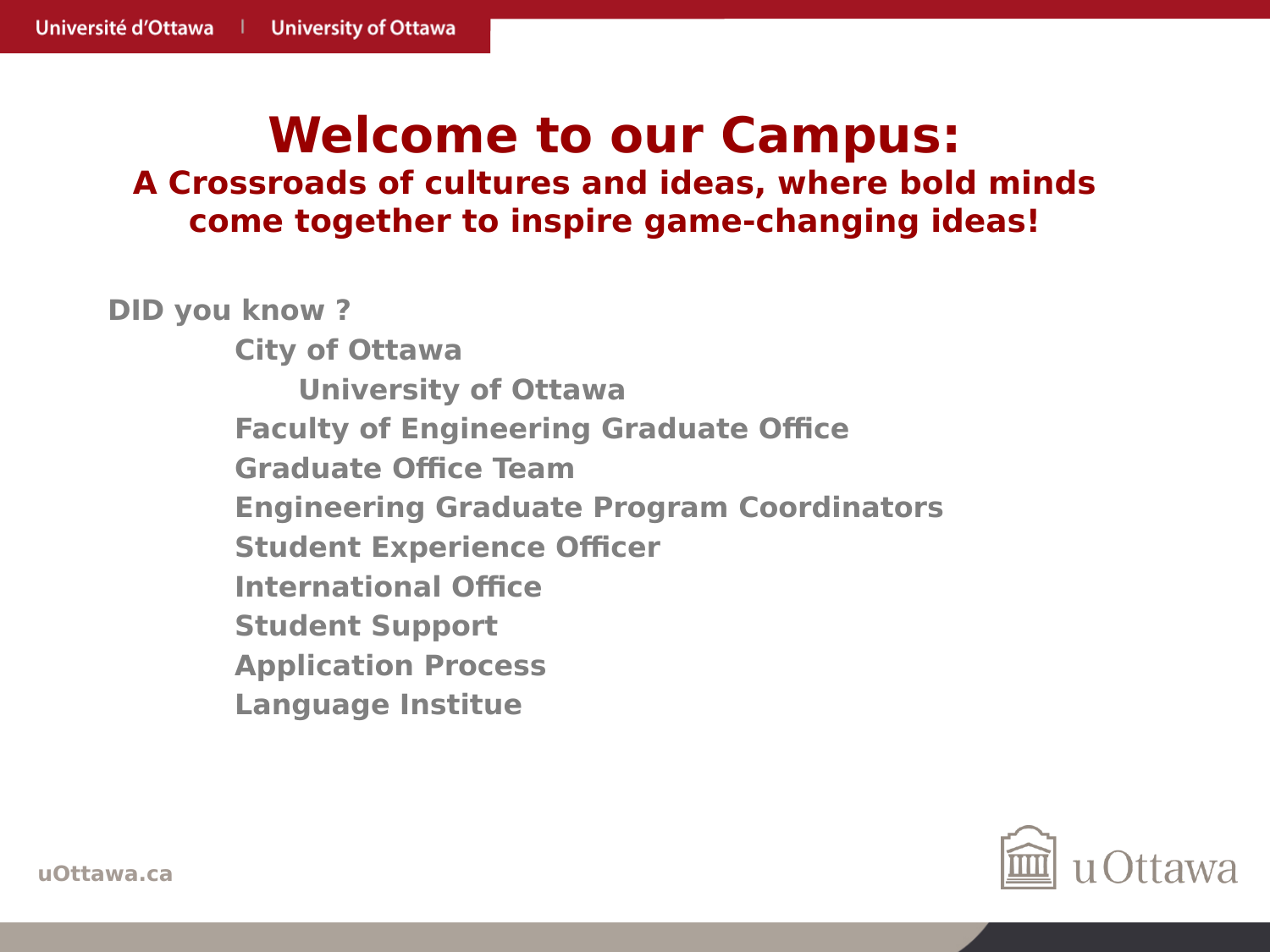

# Welcome to our Campus: A Crossroads of cultures and ideas, where bold minds come together to inspire game-changing ideas!
DID you know ?
	City of Ottawa
	University of Ottawa
	Faculty of Engineering Graduate Office
	Graduate Office Team
	Engineering Graduate Program Coordinators
	Student Experience Officer
	International Office
	Student Support
	Application Process
	Language Institue